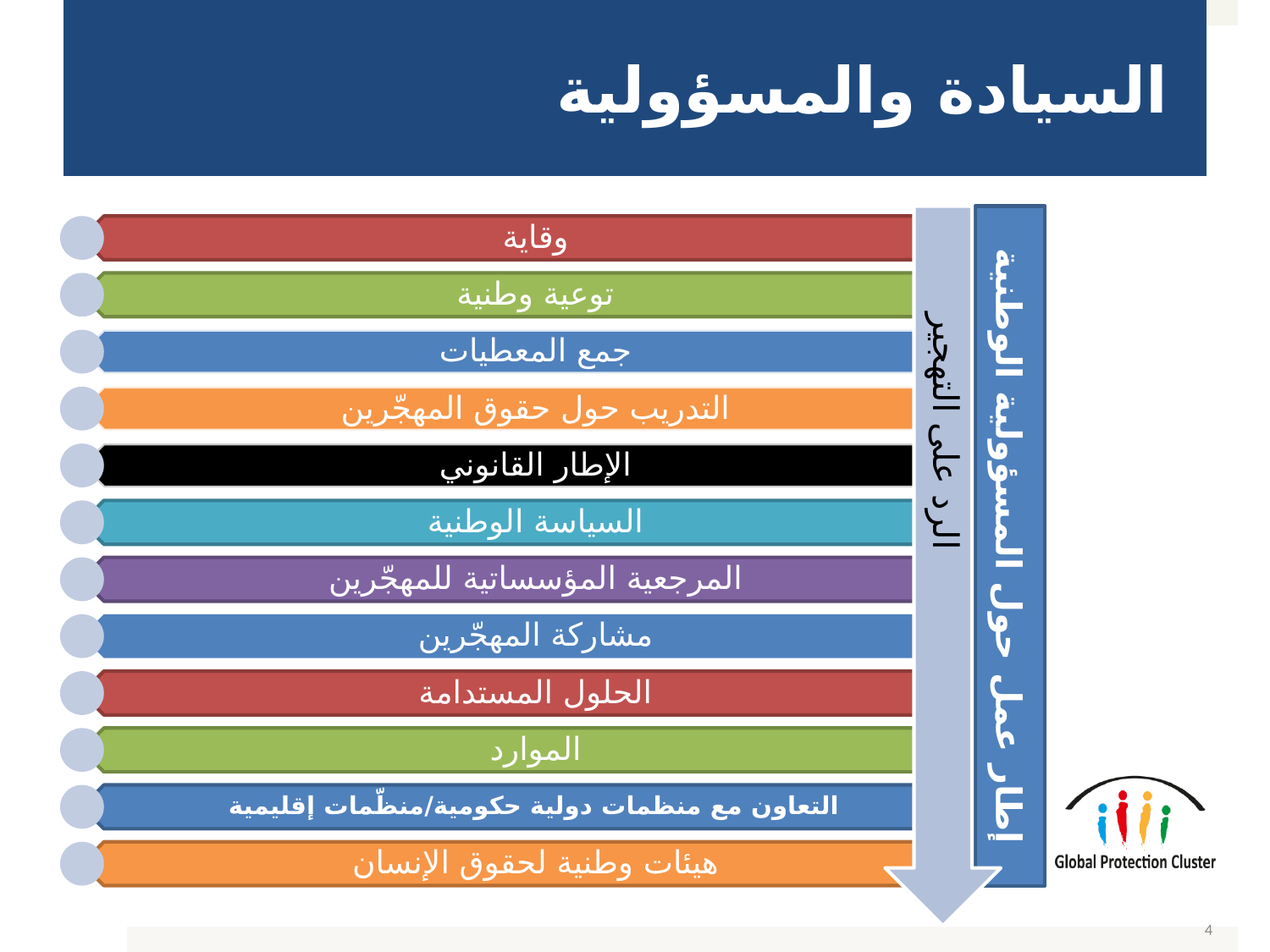

# السيادة والمسؤولية
وقاية
توعية وطنية
جمع المعطيات
التدريب حول حقوق المهجّرين
الإطار القانوني
السياسة الوطنية
المرجعية المؤسساتية للمهجّرين
مشاركة المهجّرين
الحلول المستدامة
الموارد
التعاون مع منظمات دولية حكومية/منظّمات إقليمية
هيئات وطنية لحقوق الإنسان
الرد على التهجير

إطار عمل حول المسؤولية الوطنية